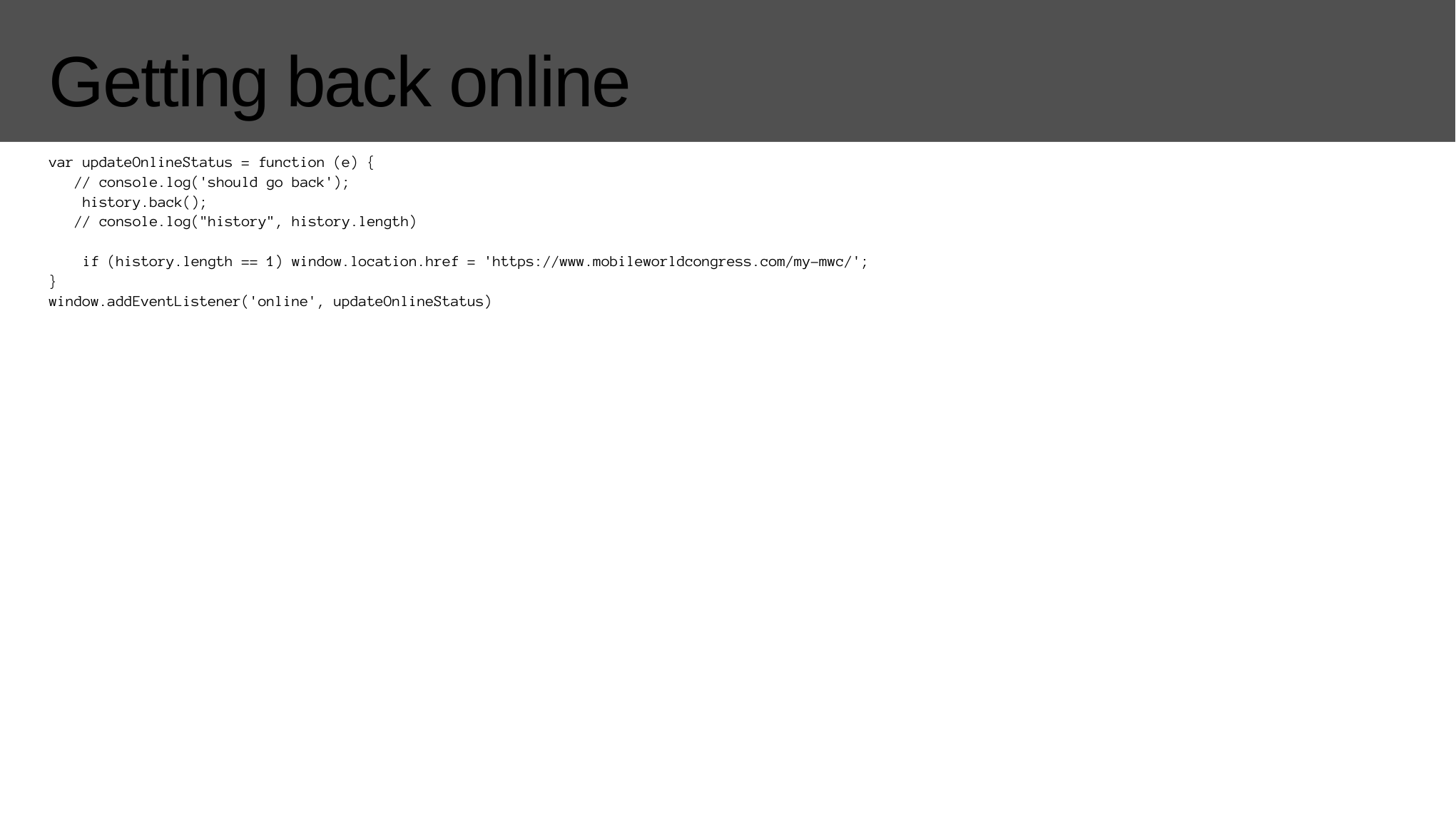

# Getting back online
var updateOnlineStatus = function (e) {
   // console.log('should go back');
    history.back();
   // console.log("history", history.length)

    if (history.length == 1) window.location.href = 'https://www.mobileworldcongress.com/my-mwc/';
}
window.addEventListener('online', updateOnlineStatus)